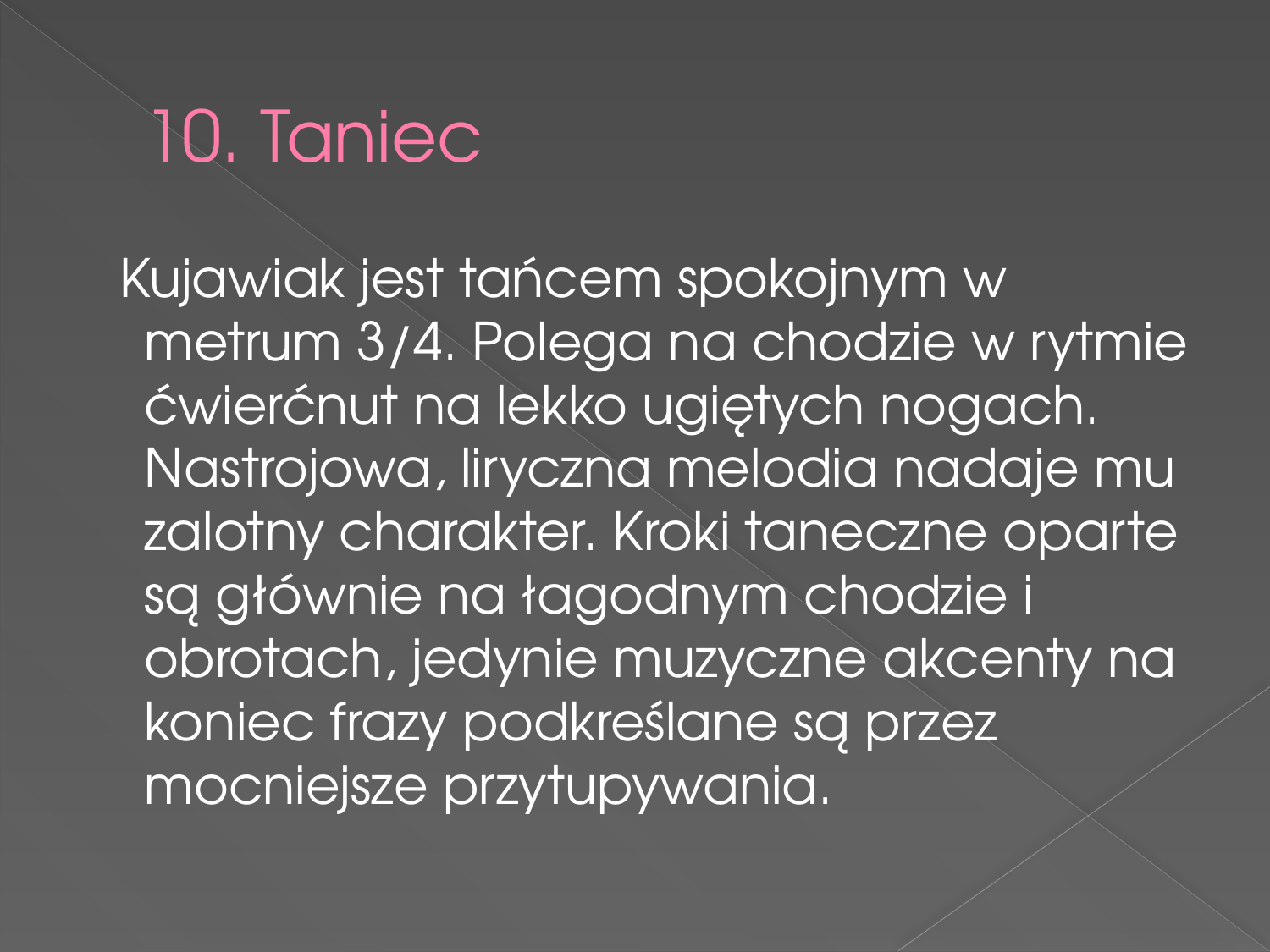

# 10. Taniec
  Kujawiak jest tańcem spokojnym w metrum 3/4. Polega na chodzie w rytmie ćwierćnut na lekko ugiętych nogach. Nastrojowa, liryczna melodia nadaje mu zalotny charakter. Kroki taneczne oparte są głównie na łagodnym chodzie i obrotach, jedynie muzyczne akcenty na koniec frazy podkreślane są przez mocniejsze przytupywania.